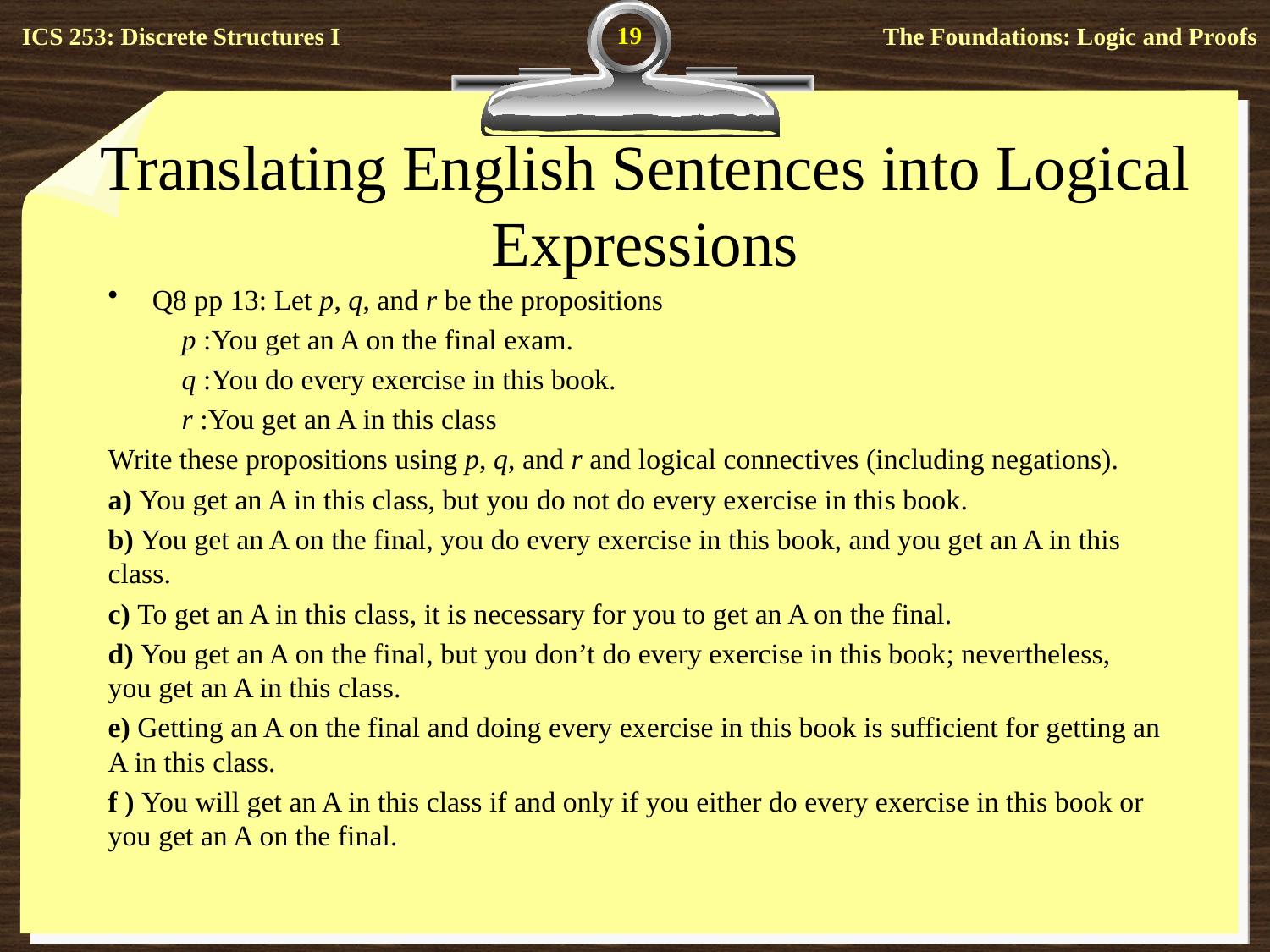

19
# Translating English Sentences into Logical Expressions
Q8 pp 13: Let p, q, and r be the propositions
	p :You get an A on the final exam.
	q :You do every exercise in this book.
	r :You get an A in this class
Write these propositions using p, q, and r and logical connectives (including negations).
a) You get an A in this class, but you do not do every exercise in this book.
b) You get an A on the final, you do every exercise in this book, and you get an A in this class.
c) To get an A in this class, it is necessary for you to get an A on the final.
d) You get an A on the final, but you don’t do every exercise in this book; nevertheless, you get an A in this class.
e) Getting an A on the final and doing every exercise in this book is sufficient for getting an A in this class.
f ) You will get an A in this class if and only if you either do every exercise in this book or you get an A on the final.